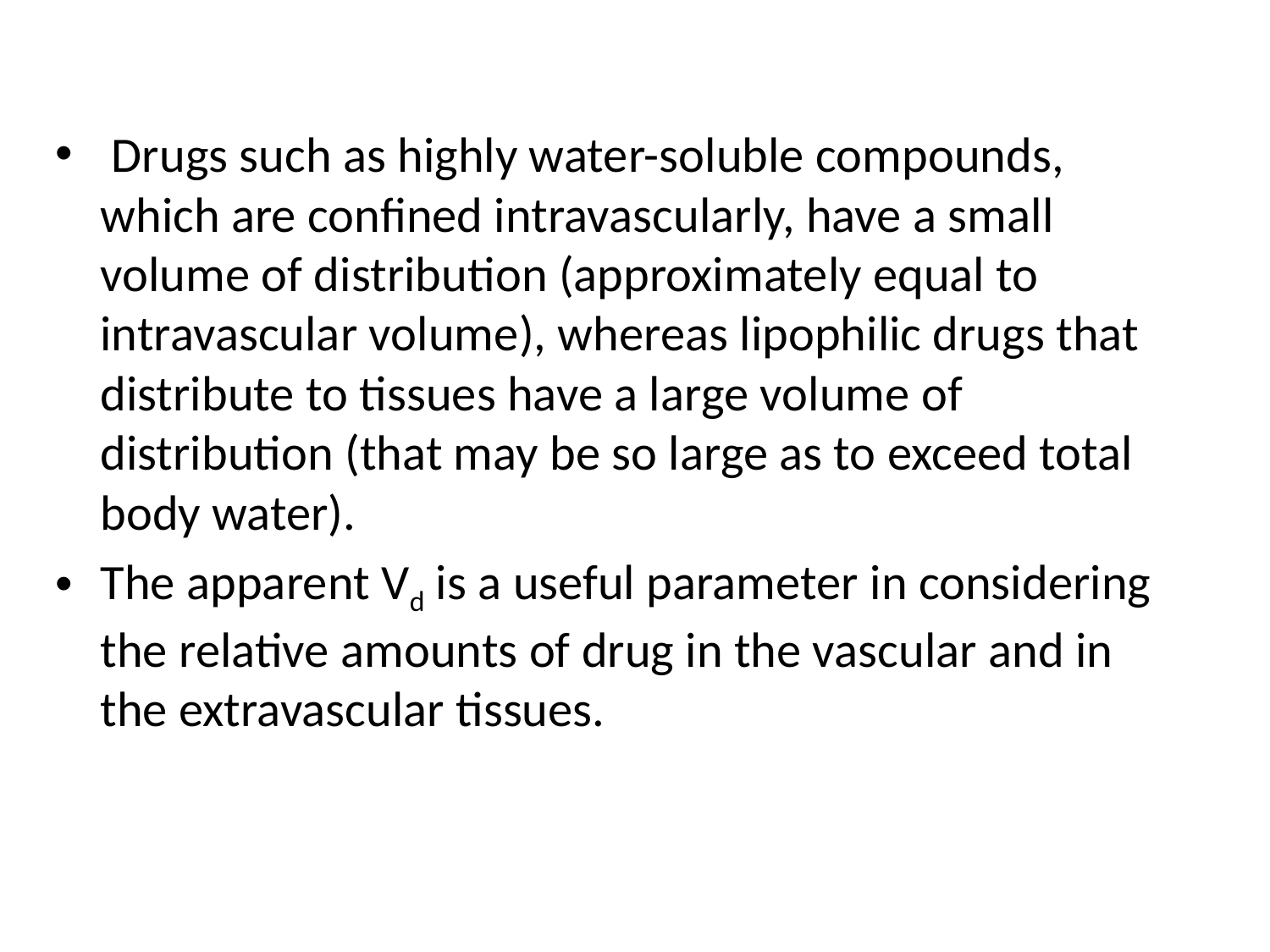

Drugs such as highly water-soluble compounds, which are confined intravascularly, have a small volume of distribution (approximately equal to intravascular volume), whereas lipophilic drugs that distribute to tissues have a large volume of distribution (that may be so large as to exceed total body water).
The apparent Vd is a useful parameter in considering the relative amounts of drug in the vascular and in the extravascular tissues.